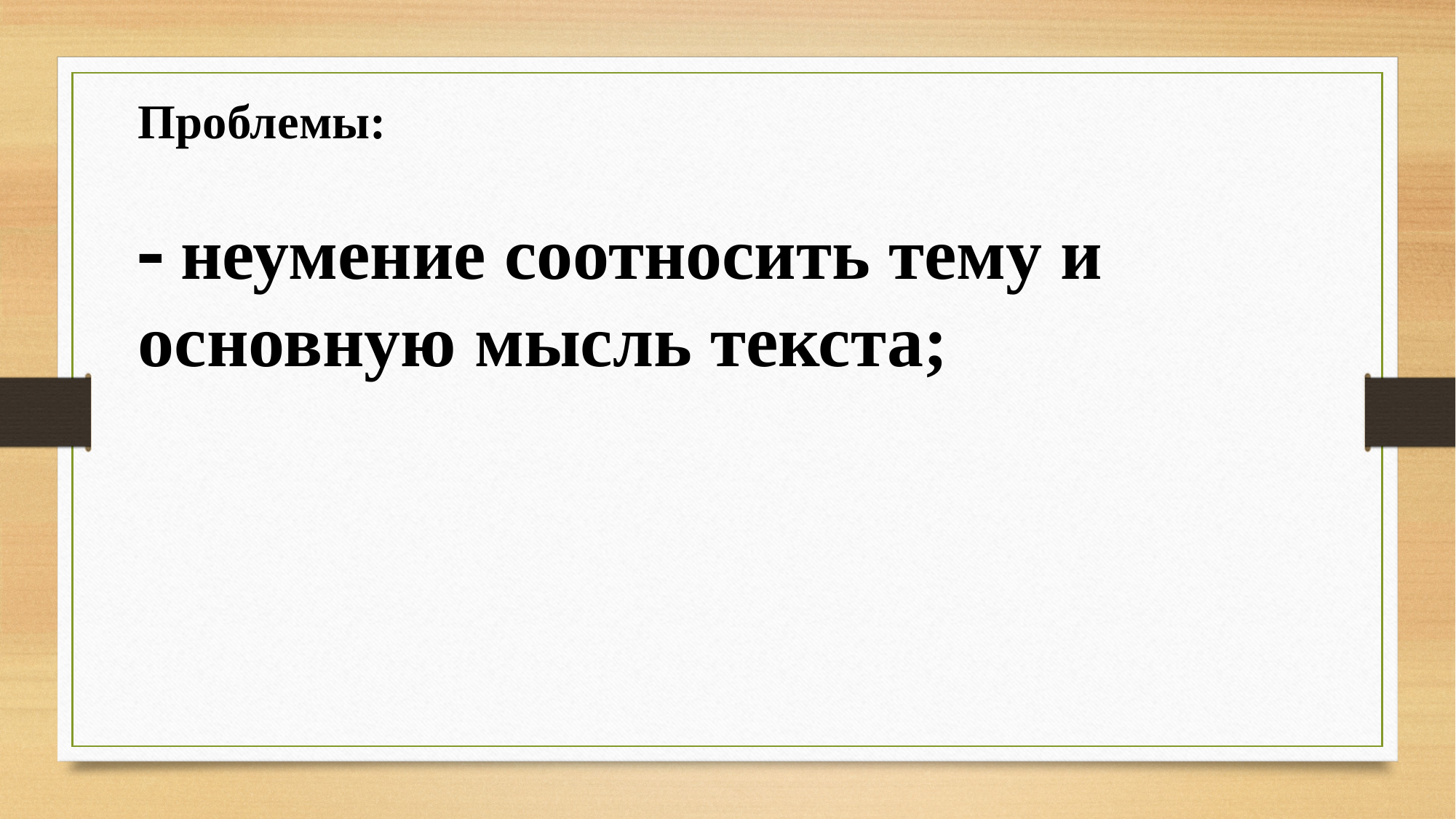

Проблемы:

− неумение соотносить тему и основную мысль текста;